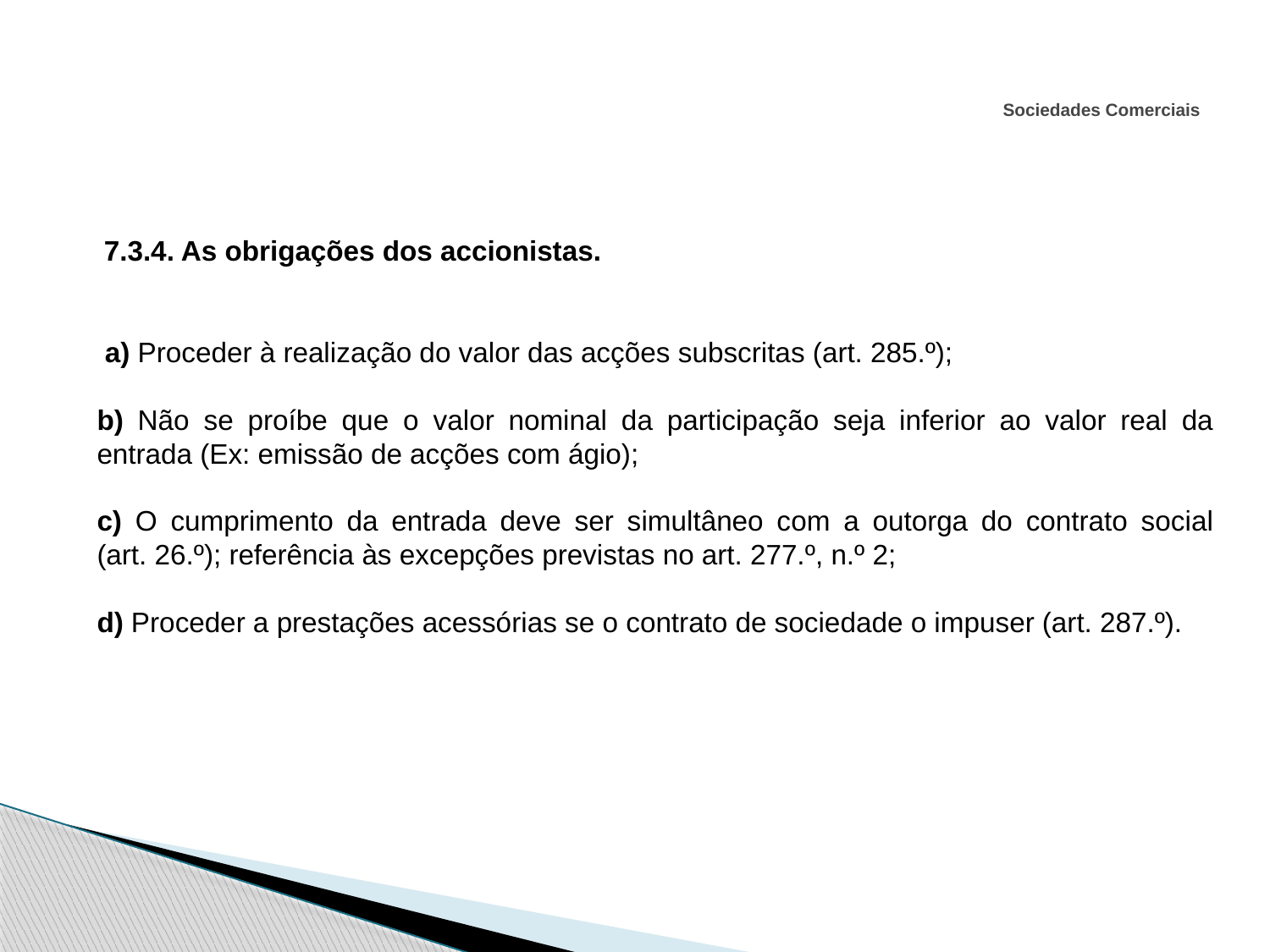

# Sociedades Comerciais
 7.3.4. As obrigações dos accionistas.

 a) Proceder à realização do valor das acções subscritas (art. 285.º);

b) Não se proíbe que o valor nominal da participação seja inferior ao valor real da entrada (Ex: emissão de acções com ágio);

c) O cumprimento da entrada deve ser simultâneo com a outorga do contrato social (art. 26.º); referência às excepções previstas no art. 277.º, n.º 2;

d) Proceder a prestações acessórias se o contrato de sociedade o impuser (art. 287.º).